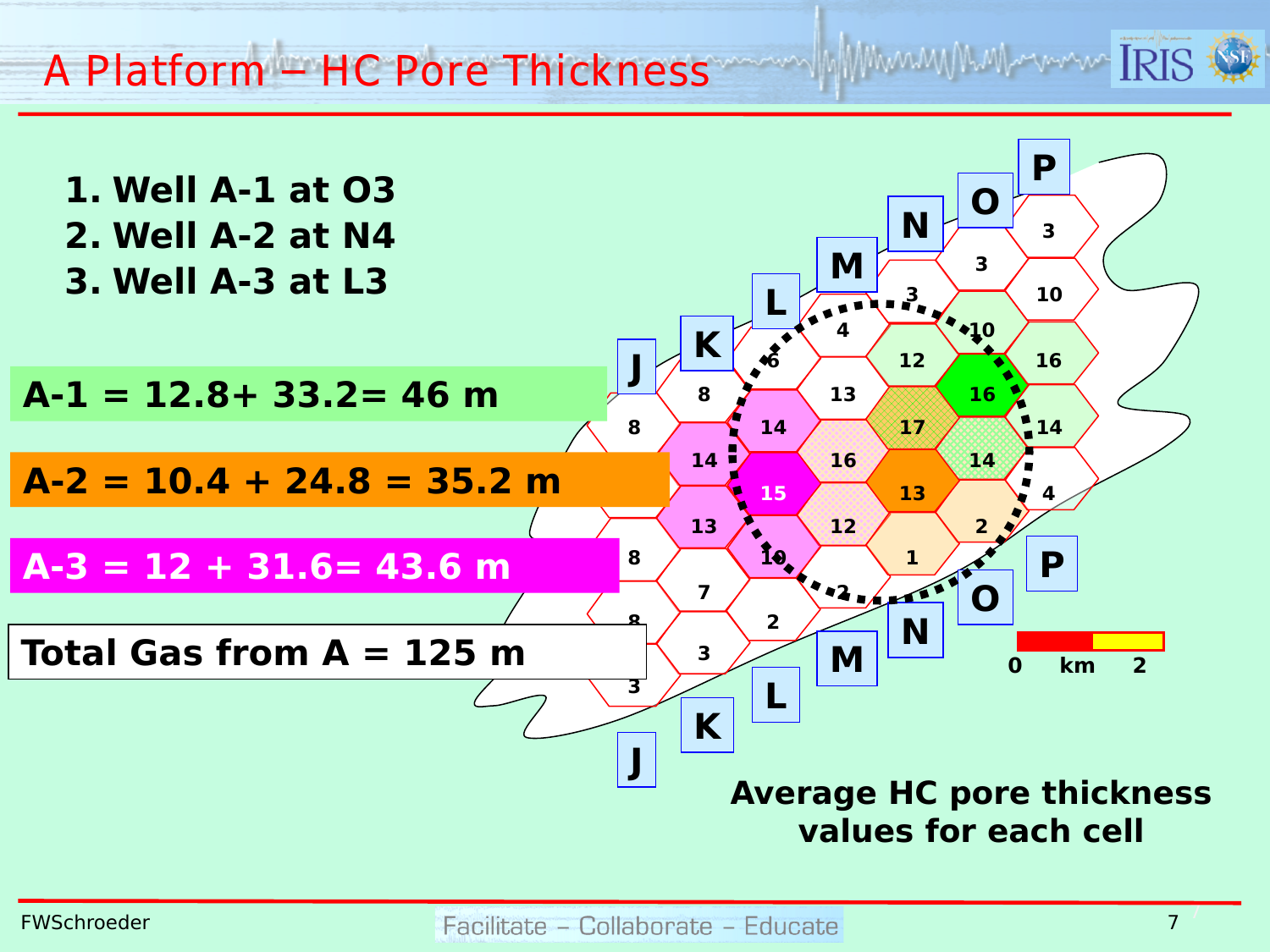

# A Platform – HC Pore Thickness
P

O

N

3
M

3
L

3
10

4
10
K

J

6
12
16

8
13
16

8
14
17
14

14
16
14

9
15
13
4

13
12
2

P
8
10
1

O
7
2

N
8
2

M
3
L
3
K
J
Well A-1 at O3
Well A-2 at N4
Well A-3 at L3
A-1 = 12.8+ 33.2= 46 m
A-2 = 10.4 + 24.8 = 35.2 m
A-3 = 12 + 31.6= 43.6 m
Total Gas from A = 125 m

 0     km     2
Average HC pore thickness values for each cell